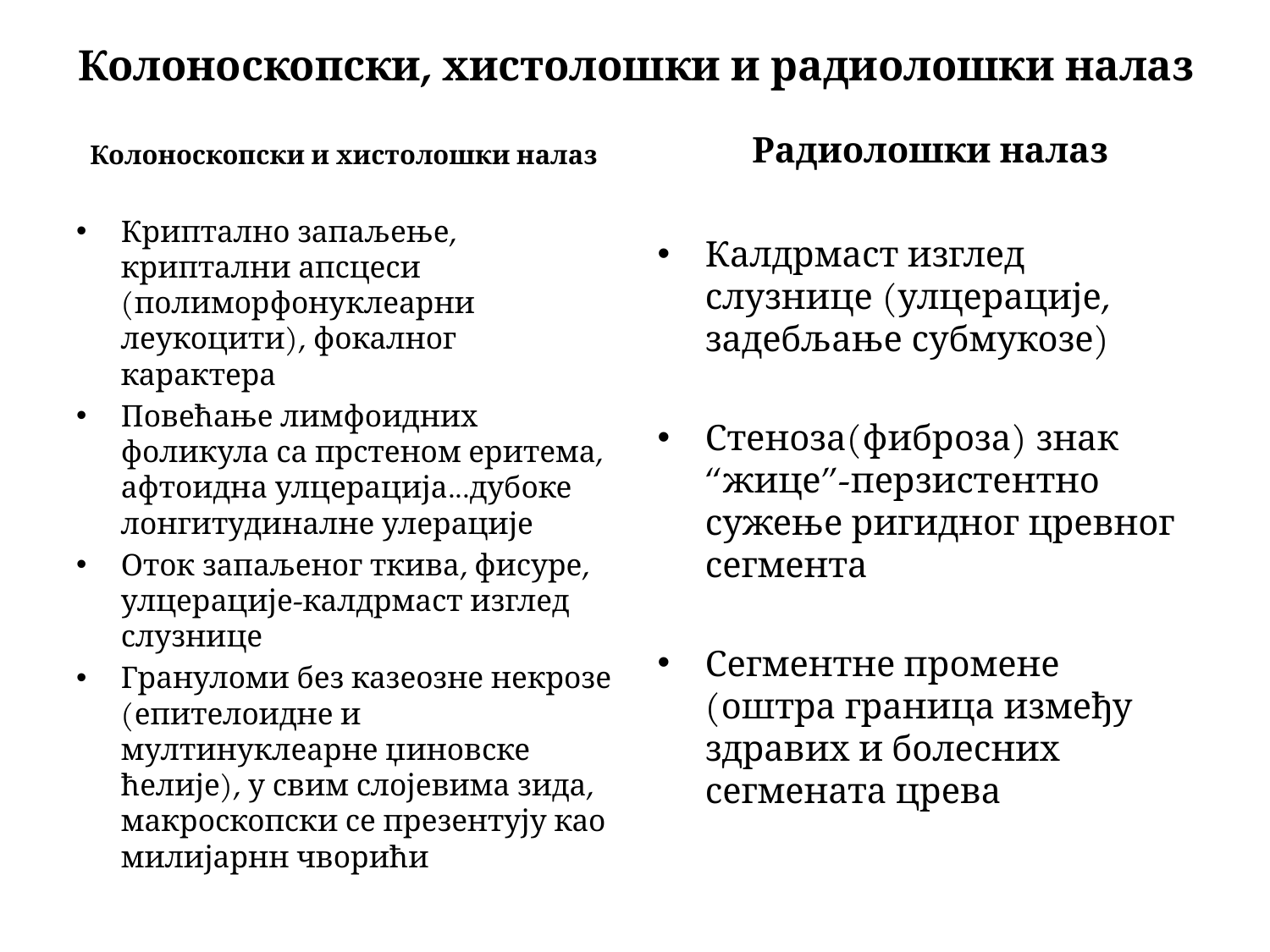

# Колоноскопски, хистолошки и радиолошки налаз
 Радиолошки налаз
Колоноскопски и хистолошки налаз

Калдрмаст изглед слузнице (улцерације, задебљање субмукозе)

Стеноза(фиброза) знак “жице”-перзистентно сужење ригидног цревног сегмента

Сегментне промене (оштра граница између здравих и болесних сегмената црева

Криптално запаљење, криптални апсцеси (полиморфонуклеарни леукоцити), фокалног карактера
Повећање лимфоидних фоликула са прстеном еритема, афтоидна улцерација...дубоке лонгитудиналне улерације
Оток запаљеног ткива, фисуре, улцерације-калдрмаст изглед слузнице
Грануломи без казеозне некрозе (епителоидне и мултинуклеарне џиновске ћелије), у свим слојевима зида, макроскопски се презентују као милијарнн чворићи